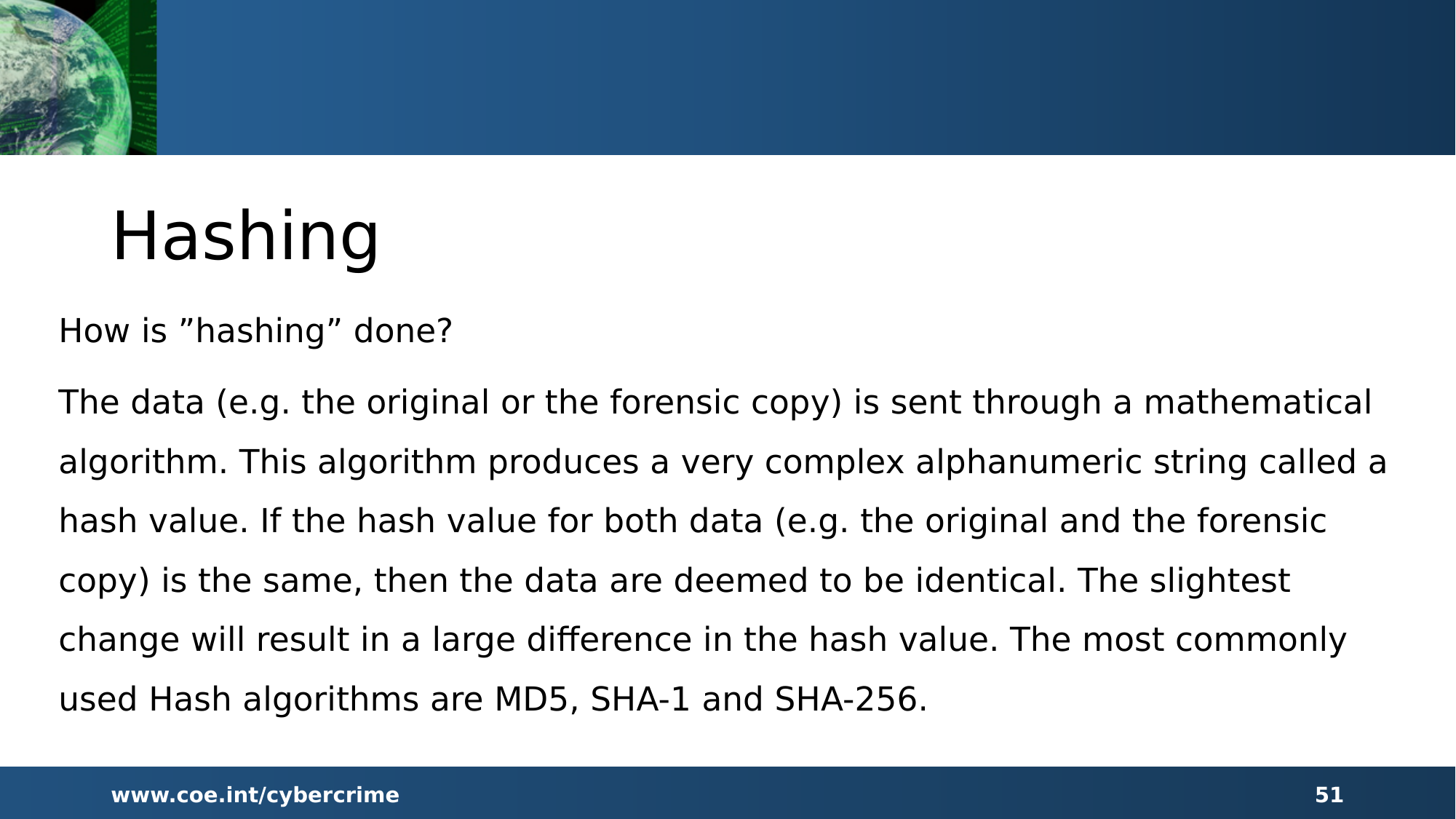

# Hashing
How is ”hashing” done?
The data (e.g. the original or the forensic copy) is sent through a mathematical algorithm. This algorithm produces a very complex alphanumeric string called a hash value. If the hash value for both data (e.g. the original and the forensic copy) is the same, then the data are deemed to be identical. The slightest change will result in a large difference in the hash value. The most commonly used Hash algorithms are MD5, SHA-1 and SHA-256.

www.coe.int/cybercrime
51